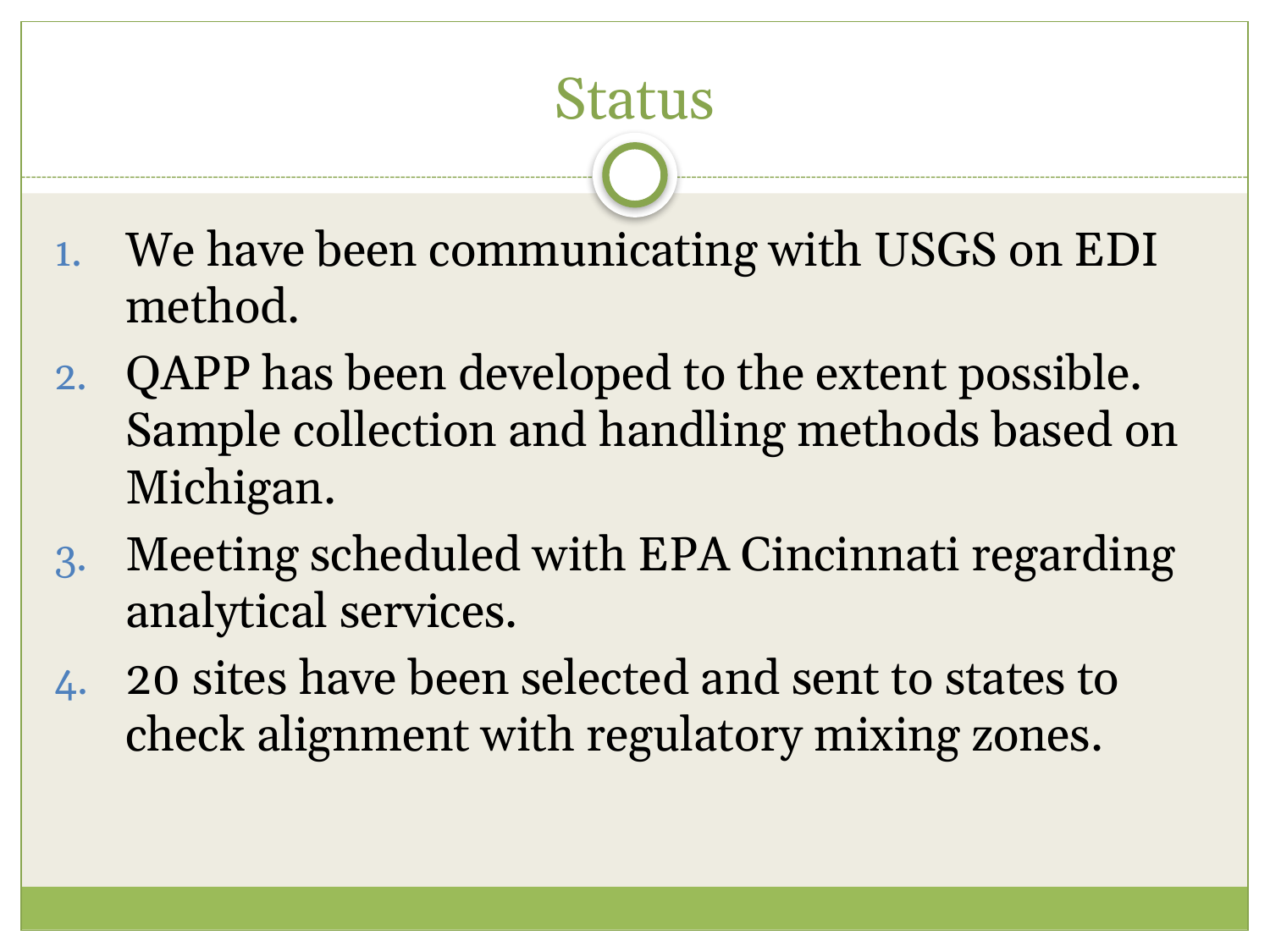

# Status
We have been communicating with USGS on EDI method.
QAPP has been developed to the extent possible. Sample collection and handling methods based on Michigan.
Meeting scheduled with EPA Cincinnati regarding analytical services.
20 sites have been selected and sent to states to check alignment with regulatory mixing zones.